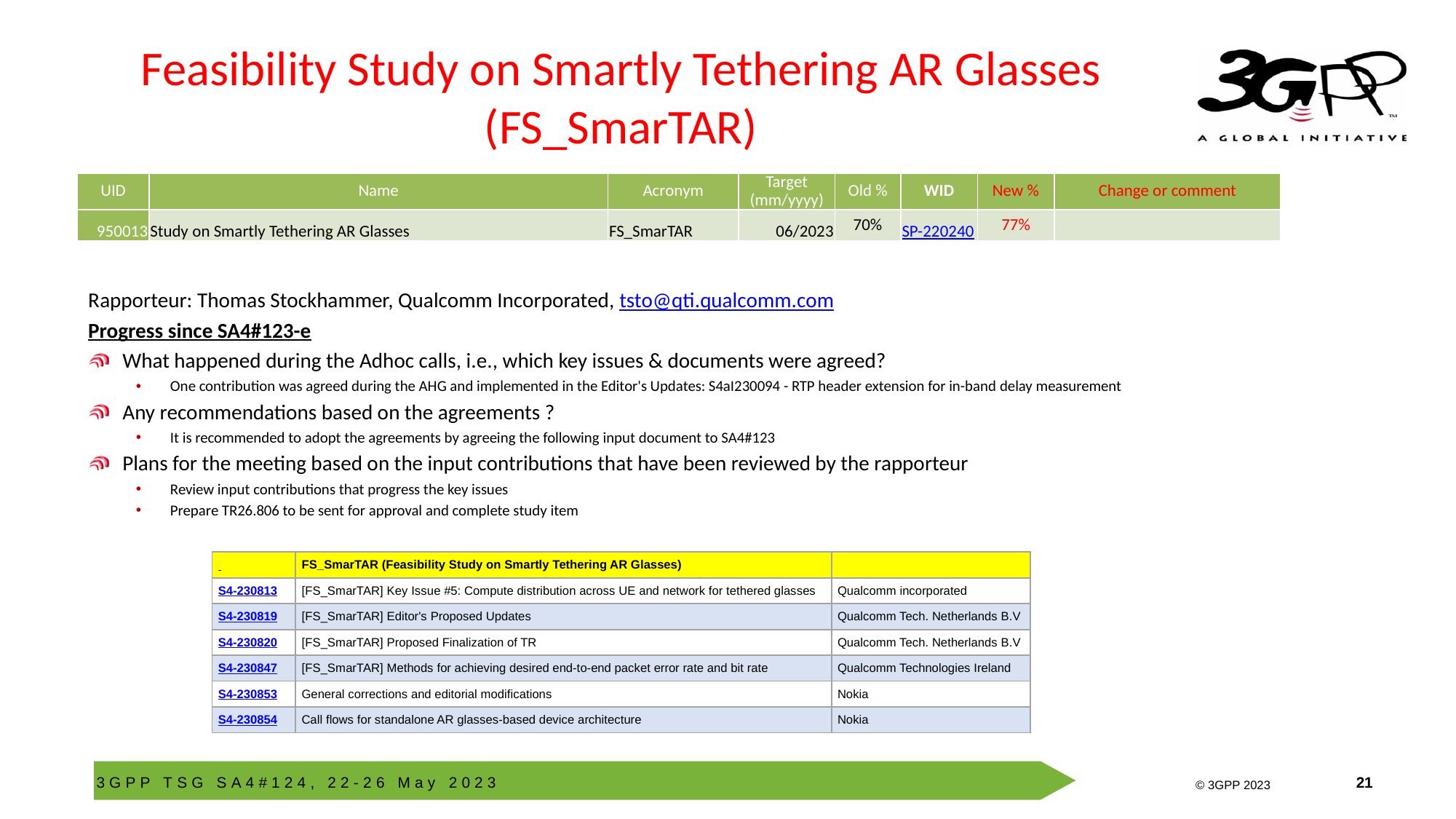

# Feasibility Study on Smartly Tethering AR Glasses (FS_SmarTAR)
| UID | Name | Acronym | Target (mm/yyyy) | Old % | WID | New % | Change or comment |
| --- | --- | --- | --- | --- | --- | --- | --- |
| 950013 | Study on Smartly Tethering AR Glasses | FS\_SmarTAR | 06/2023 | 70% | SP-220240 | 77% |  |
Rapporteur: Thomas Stockhammer, Qualcomm Incorporated, tsto@qti.qualcomm.com
Progress since SA4#123-e
What happened during the Adhoc calls, i.e., which key issues & documents were agreed?
One contribution was agreed during the AHG and implemented in the Editor's Updates: S4aI230094 - RTP header extension for in-band delay measurement
Any recommendations based on the agreements ?
It is recommended to adopt the agreements by agreeing the following input document to SA4#123
Plans for the meeting based on the input contributions that have been reviewed by the rapporteur
Review input contributions that progress the key issues
Prepare TR26.806 to be sent for approval and complete study item

|  | FS\_SmarTAR (Feasibility Study on Smartly Tethering AR Glasses) |  |
| --- | --- | --- |
| S4-230813 | [FS\_SmarTAR] Key Issue #5: Compute distribution across UE and network for tethered glasses | Qualcomm incorporated |
| S4-230819 | [FS\_SmarTAR] Editor's Proposed Updates | Qualcomm Tech. Netherlands B.V |
| S4-230820 | [FS\_SmarTAR] Proposed Finalization of TR | Qualcomm Tech. Netherlands B.V |
| S4-230847 | [FS\_SmarTAR] Methods for achieving desired end-to-end packet error rate and bit rate | Qualcomm Technologies Ireland |
| S4-230853 | General corrections and editorial modifications | Nokia |
| S4-230854 | Call flows for standalone AR glasses-based device architecture | Nokia |